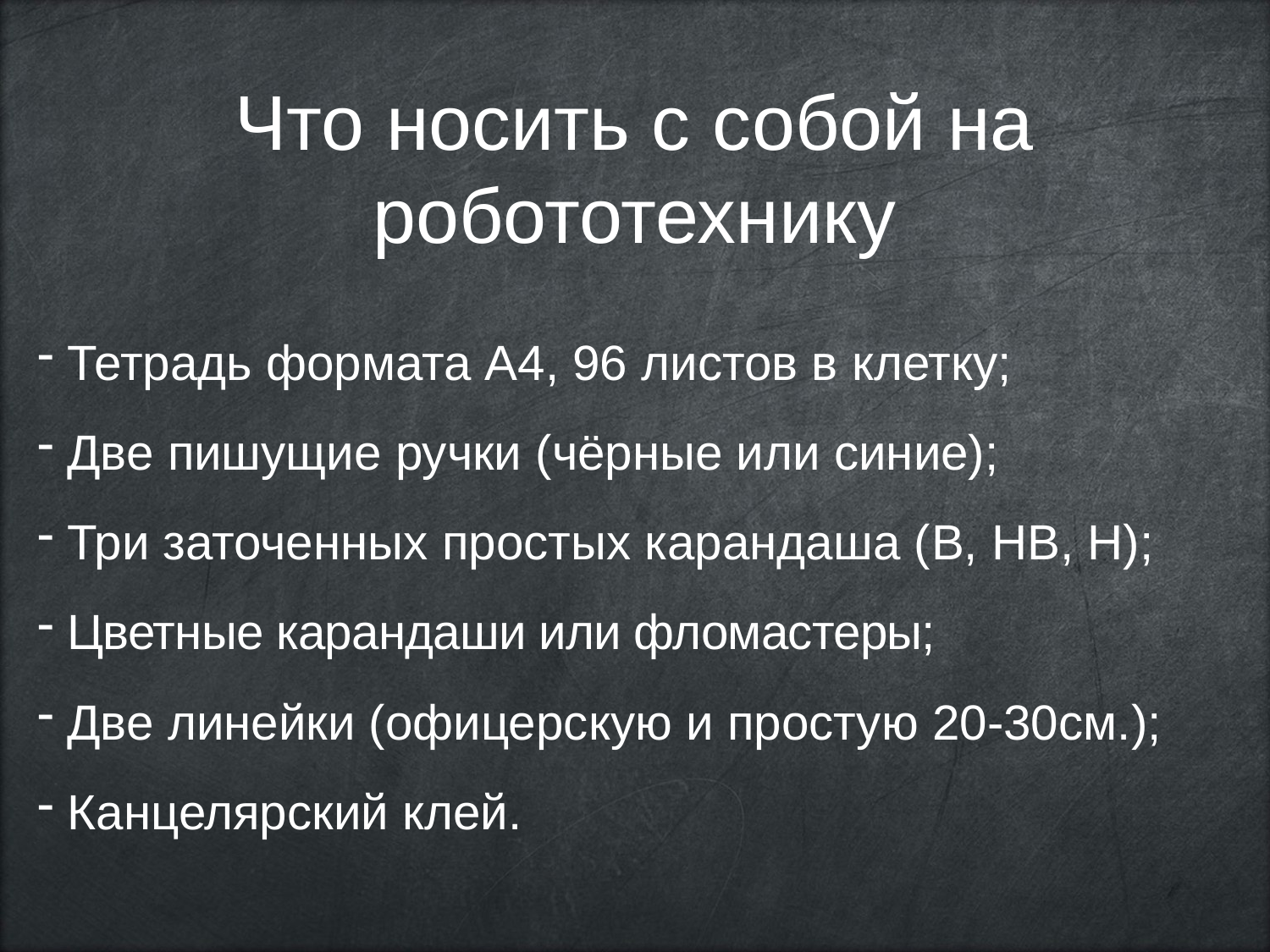

Что носить с собой на робототехнику
 Тетрадь формата А4, 96 листов в клетку;
 Две пишущие ручки (чёрные или синие);
 Три заточенных простых карандаша (B, HB, H);
 Цветные карандаши или фломастеры;
 Две линейки (офицерскую и простую 20-30см.);
 Канцелярский клей.